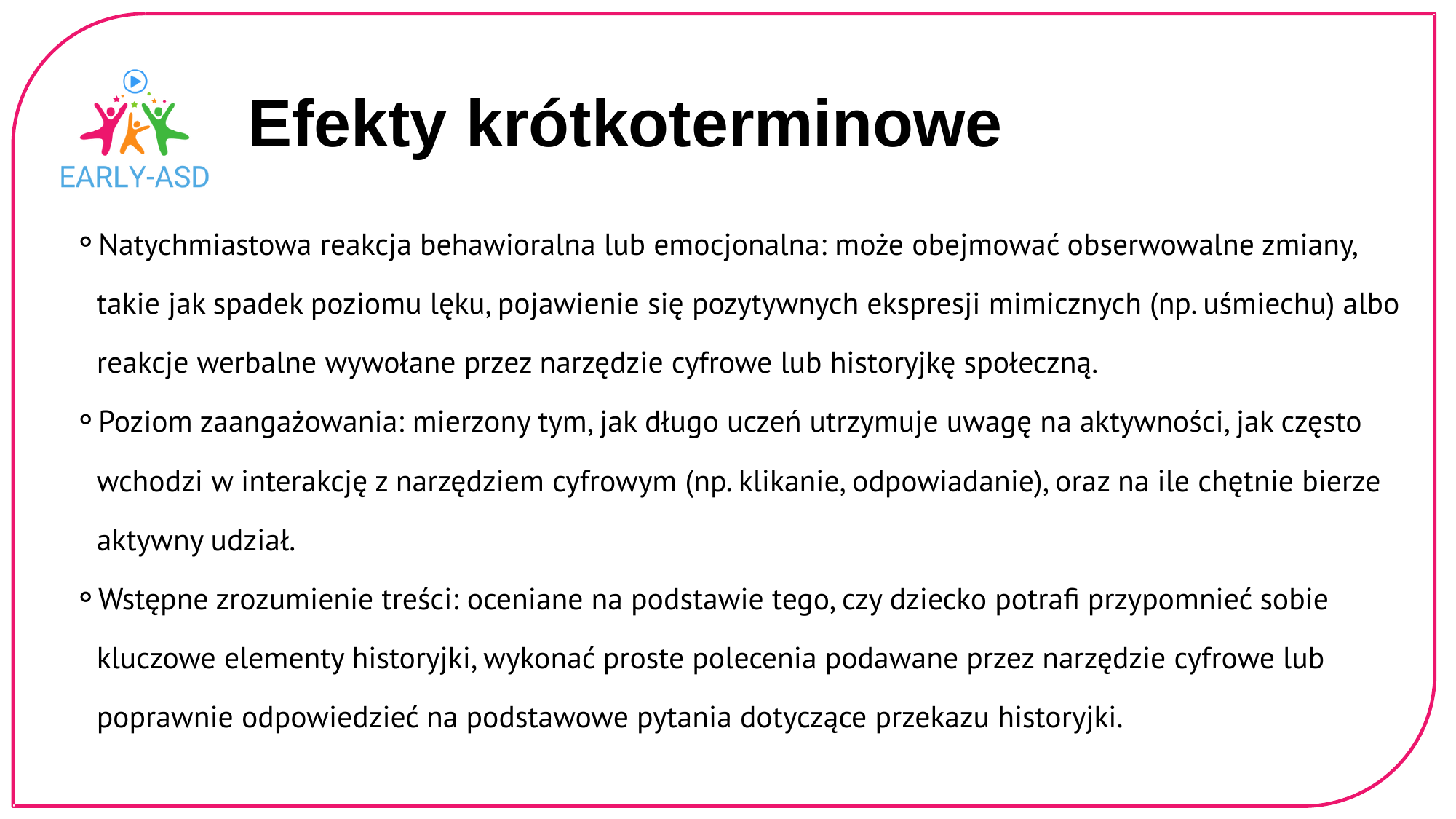

Efekty krótkoterminowe

Natychmiastowa reakcja behawioralna lub emocjonalna: może obejmować obserwowalne zmiany, takie jak spadek poziomu lęku, pojawienie się pozytywnych ekspresji mimicznych (np. uśmiechu) albo reakcje werbalne wywołane przez narzędzie cyfrowe lub historyjkę społeczną.
Poziom zaangażowania: mierzony tym, jak długo uczeń utrzymuje uwagę na aktywności, jak często wchodzi w interakcję z narzędziem cyfrowym (np. klikanie, odpowiadanie), oraz na ile chętnie bierze aktywny udział.
Wstępne zrozumienie treści: oceniane na podstawie tego, czy dziecko potrafi przypomnieć sobie kluczowe elementy historyjki, wykonać proste polecenia podawane przez narzędzie cyfrowe lub poprawnie odpowiedzieć na podstawowe pytania dotyczące przekazu historyjki.